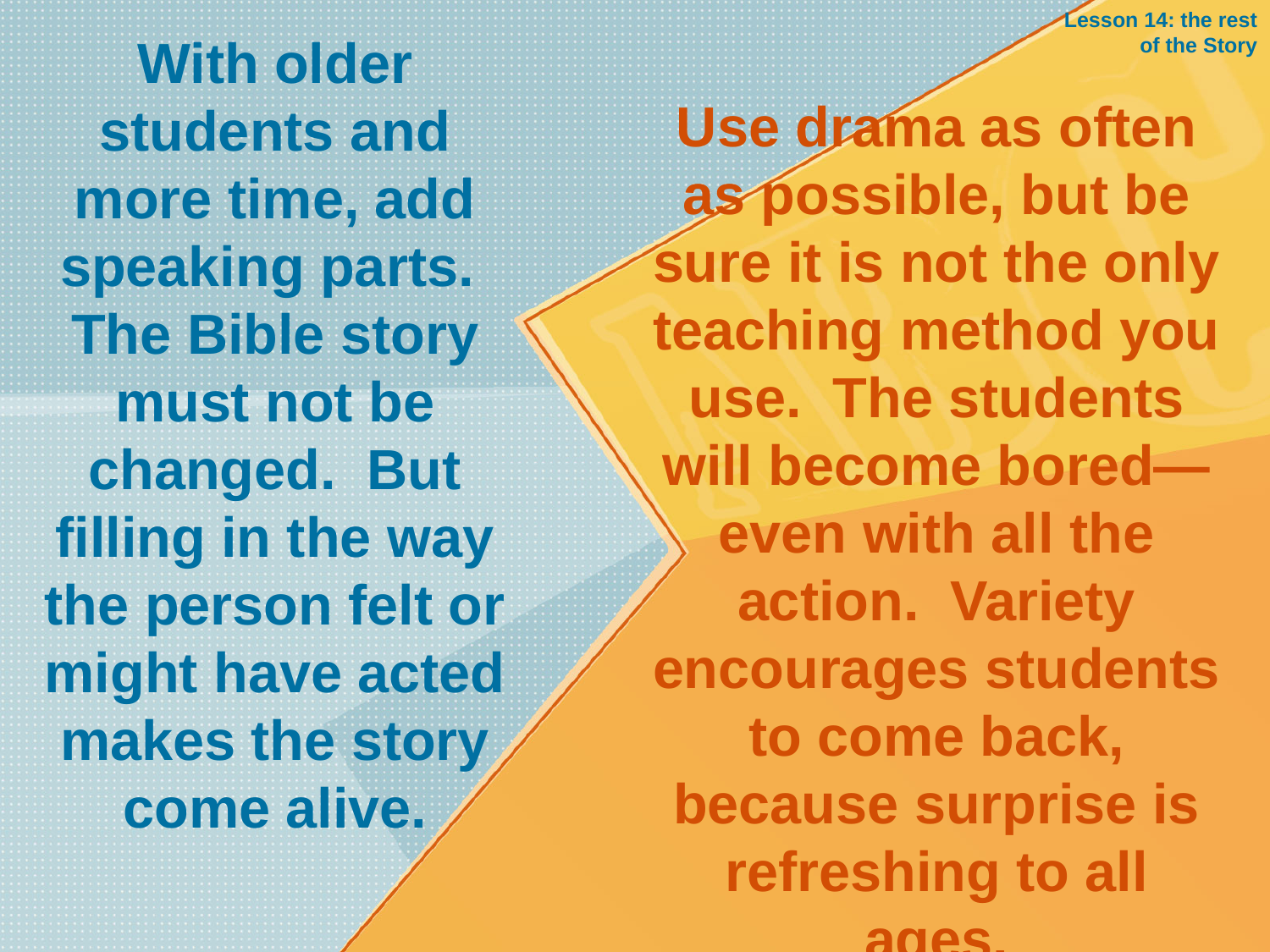

Lesson 14: the rest of the Story
With older students and more time, add speaking parts.  The Bible story must not be changed.  But filling in the way the person felt or might have acted makes the story come alive.
Use drama as often as possible, but be sure it is not the only teaching method you use.  The students will become bored—even with all the action.  Variety encourages students to come back, because surprise is refreshing to all ages.